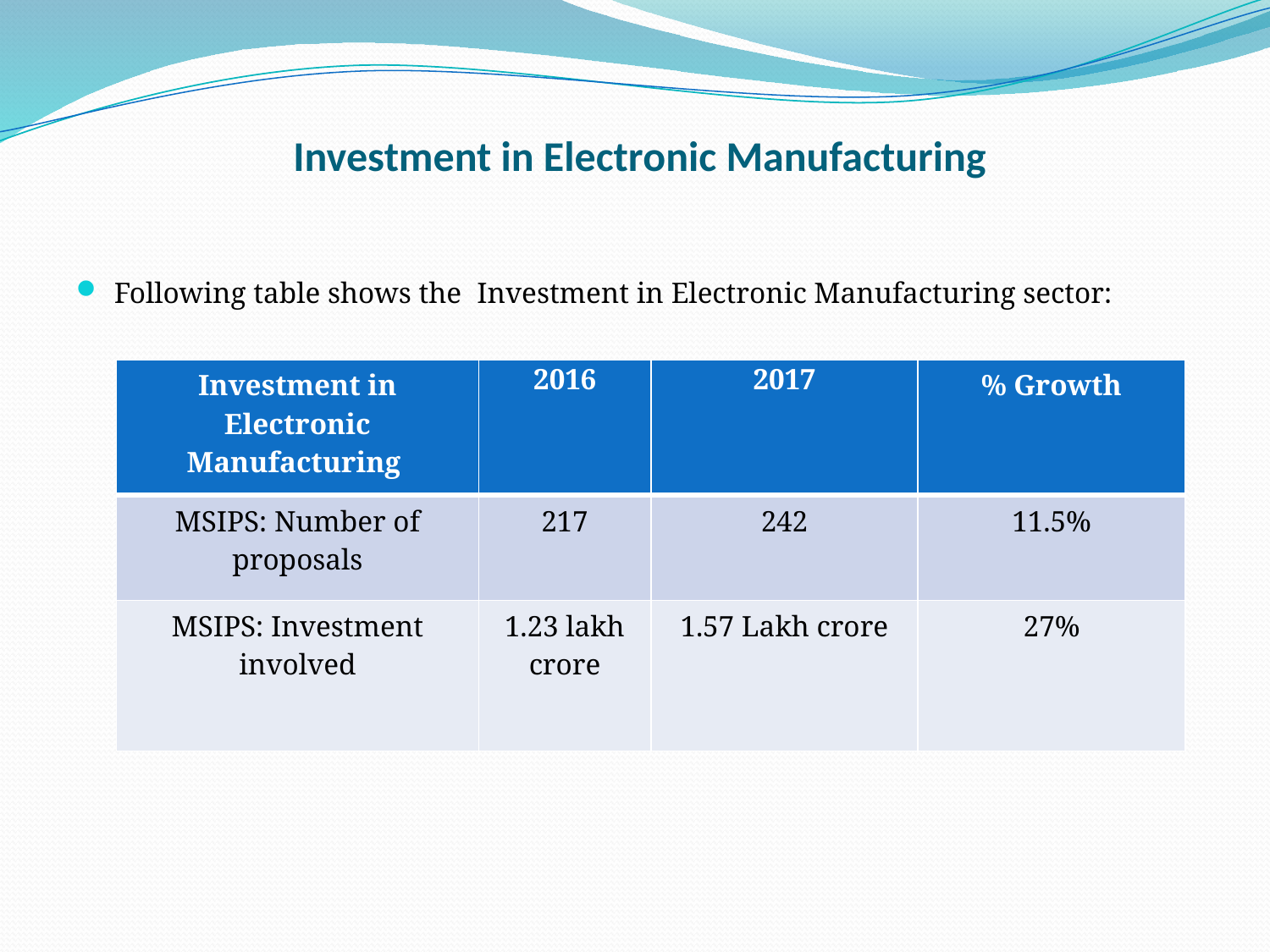

# Investment in Electronic Manufacturing
Following table shows the  Investment in Electronic Manufacturing sector:

| Investment in Electronic Manufacturing | 2016 | 2017 | % Growth |
| --- | --- | --- | --- |
| MSIPS: Number of proposals | 217 | 242 | 11.5% |
| MSIPS: Investment involved | 1.23 lakh crore | 1.57 Lakh crore | 27% |